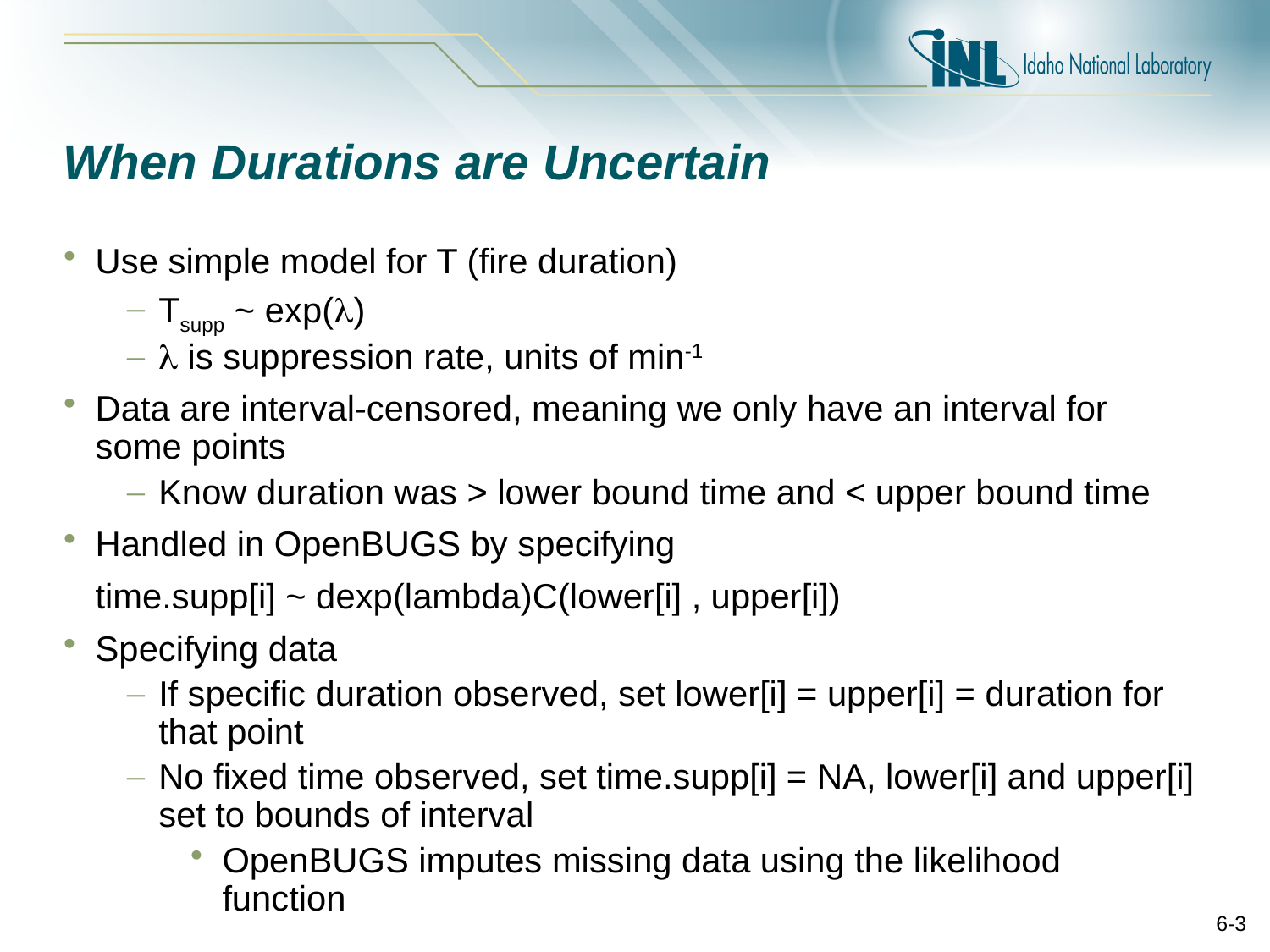

# When Durations are Uncertain
Use simple model for T (fire duration)
Tsupp ~ exp(λ)
λ is suppression rate, units of min-1
Data are interval-censored, meaning we only have an interval for some points
Know duration was > lower bound time and < upper bound time
Handled in OpenBUGS by specifying
	time.supp[i] ~ dexp(lambda)C(lower[i] , upper[i])
Specifying data
If specific duration observed, set lower[i] = upper[i] = duration for that point
No fixed time observed, set time.supp[i] = NA, lower[i] and upper[i] set to bounds of interval
OpenBUGS imputes missing data using the likelihood function
6-3